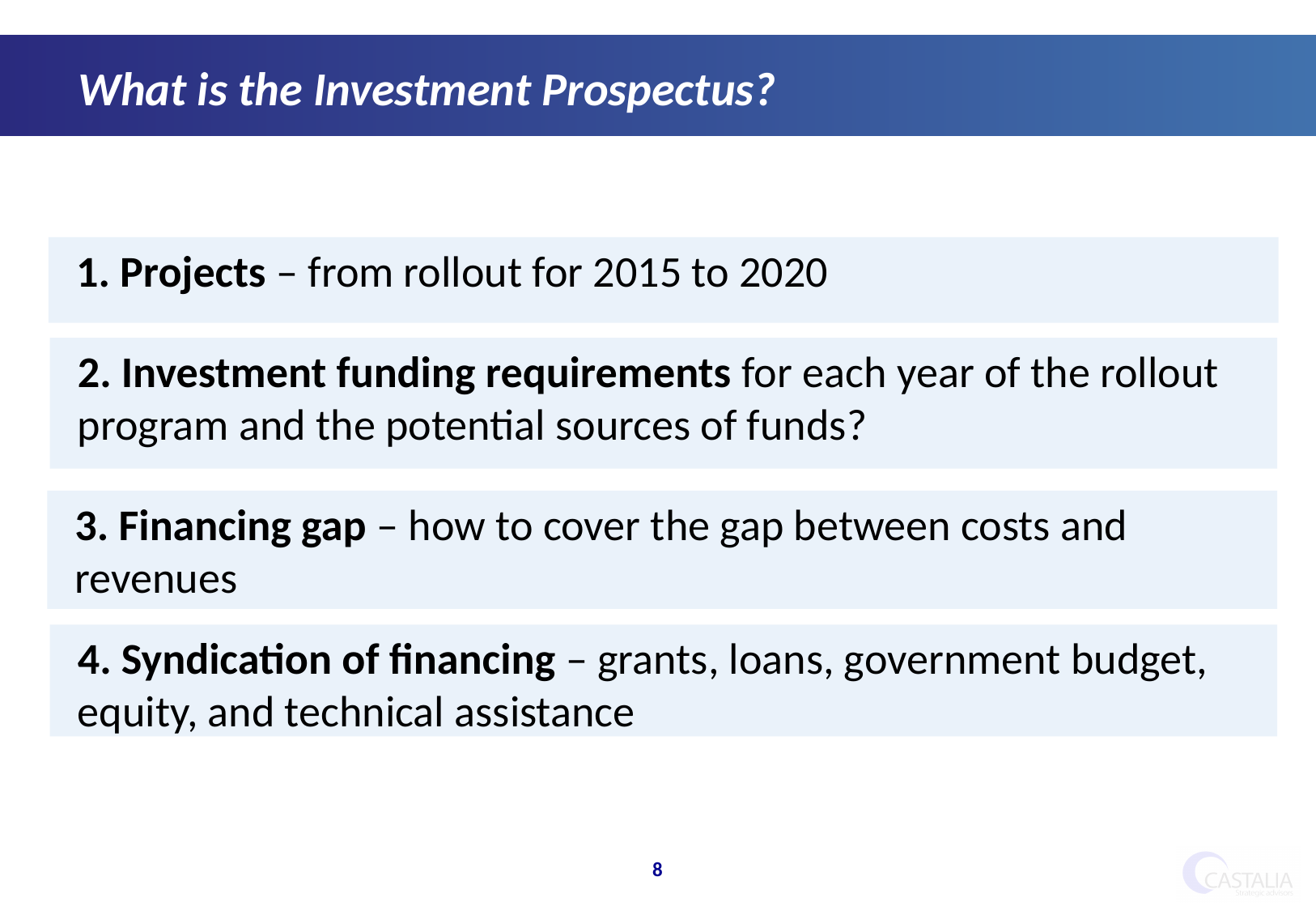

What is the Investment Prospectus?
1. Projects – from rollout for 2015 to 2020
3. Financing gap – how to cover the gap between costs and revenues
4. Syndication of financing – grants, loans, government budget, equity, and technical assistance
2. Investment funding requirements for each year of the rollout program and the potential sources of funds?
8